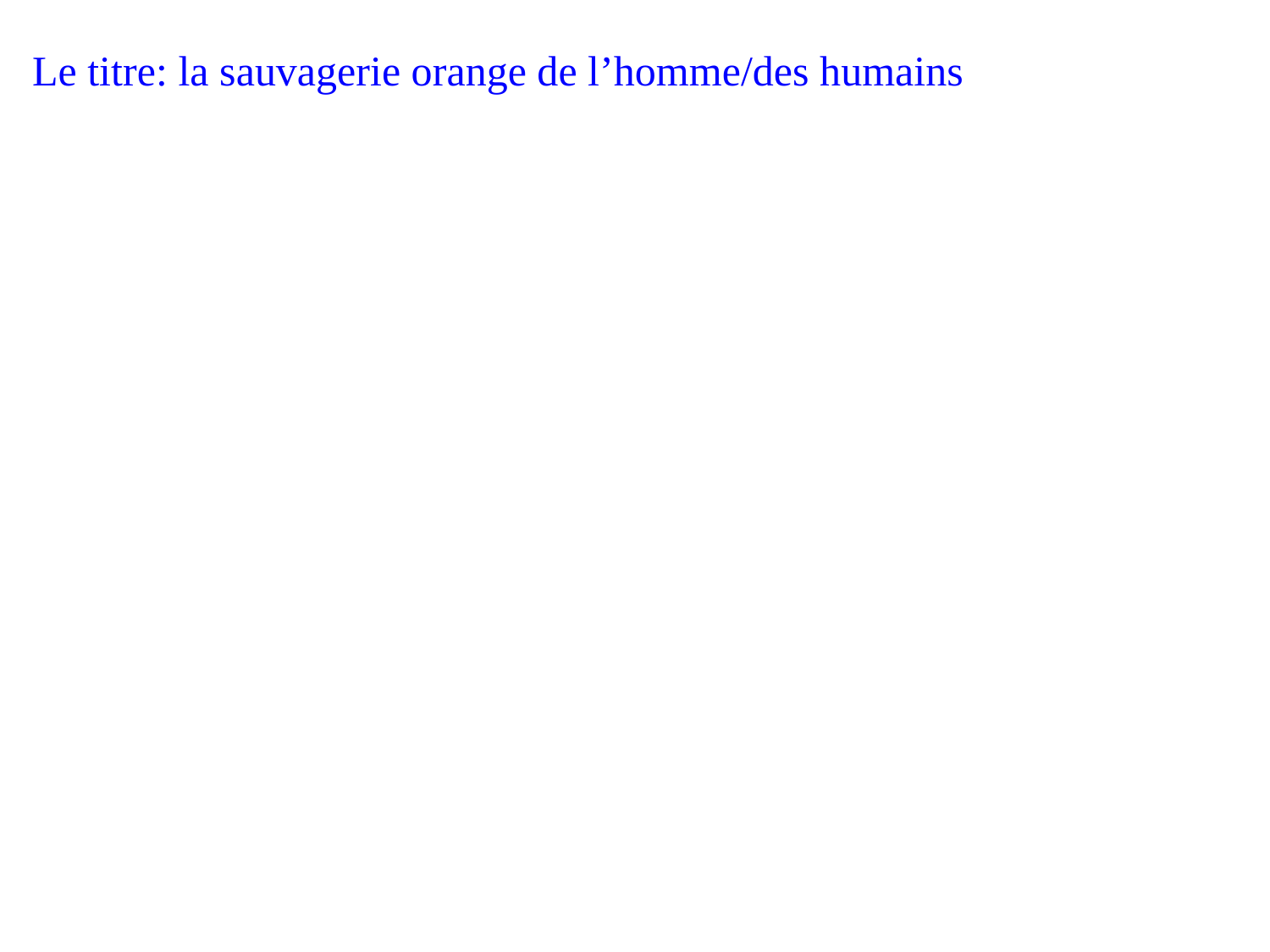

Le titre: la sauvagerie orange de l’homme/des humains